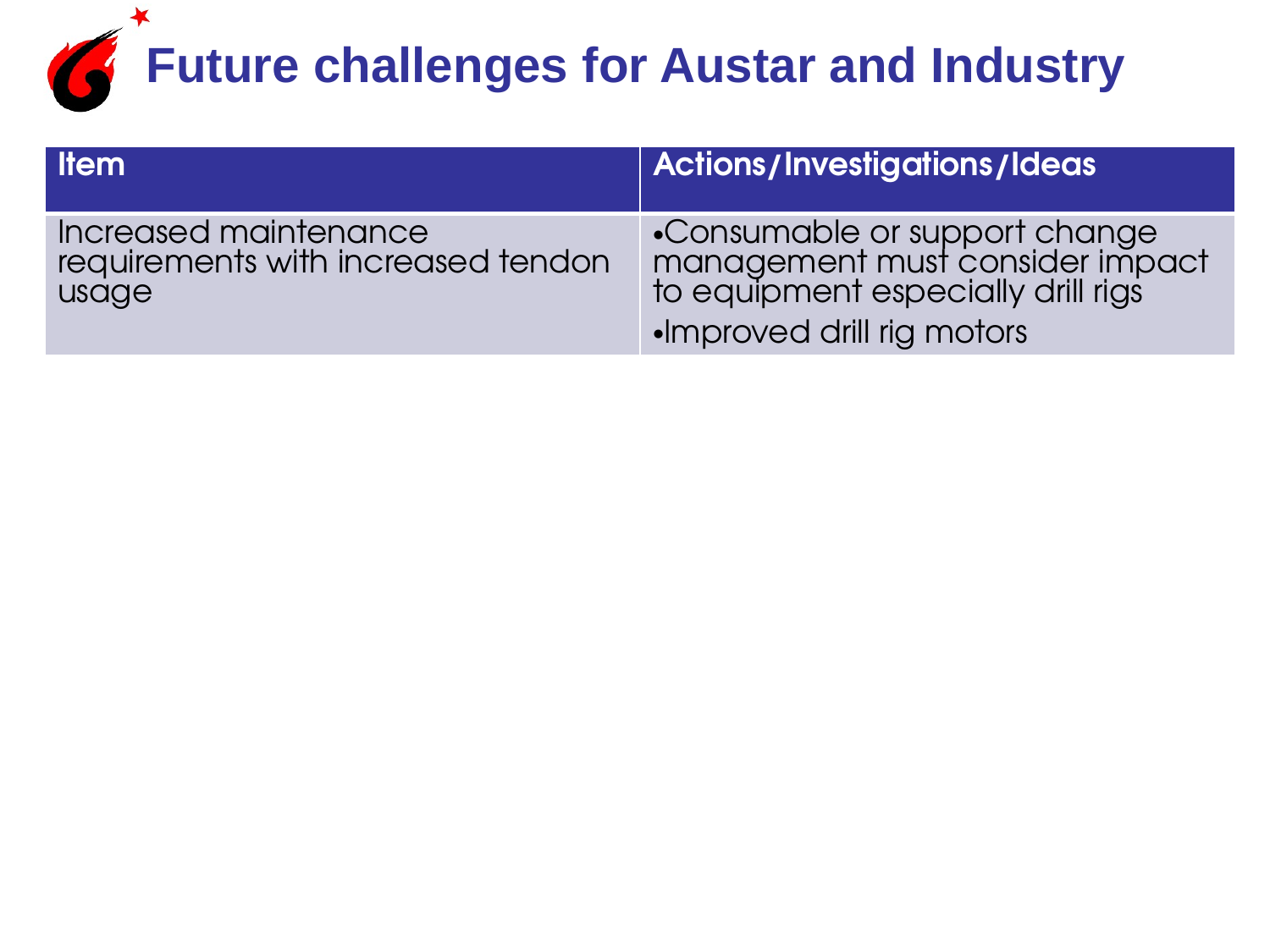

# Future challenges for Austar and Industry
| Item | Actions/Investigations/Ideas |
| --- | --- |
| Increased maintenance requirements with increased tendon usage | Consumable or support change management must consider impact to equipment especially drill rigs Improved drill rig motors |